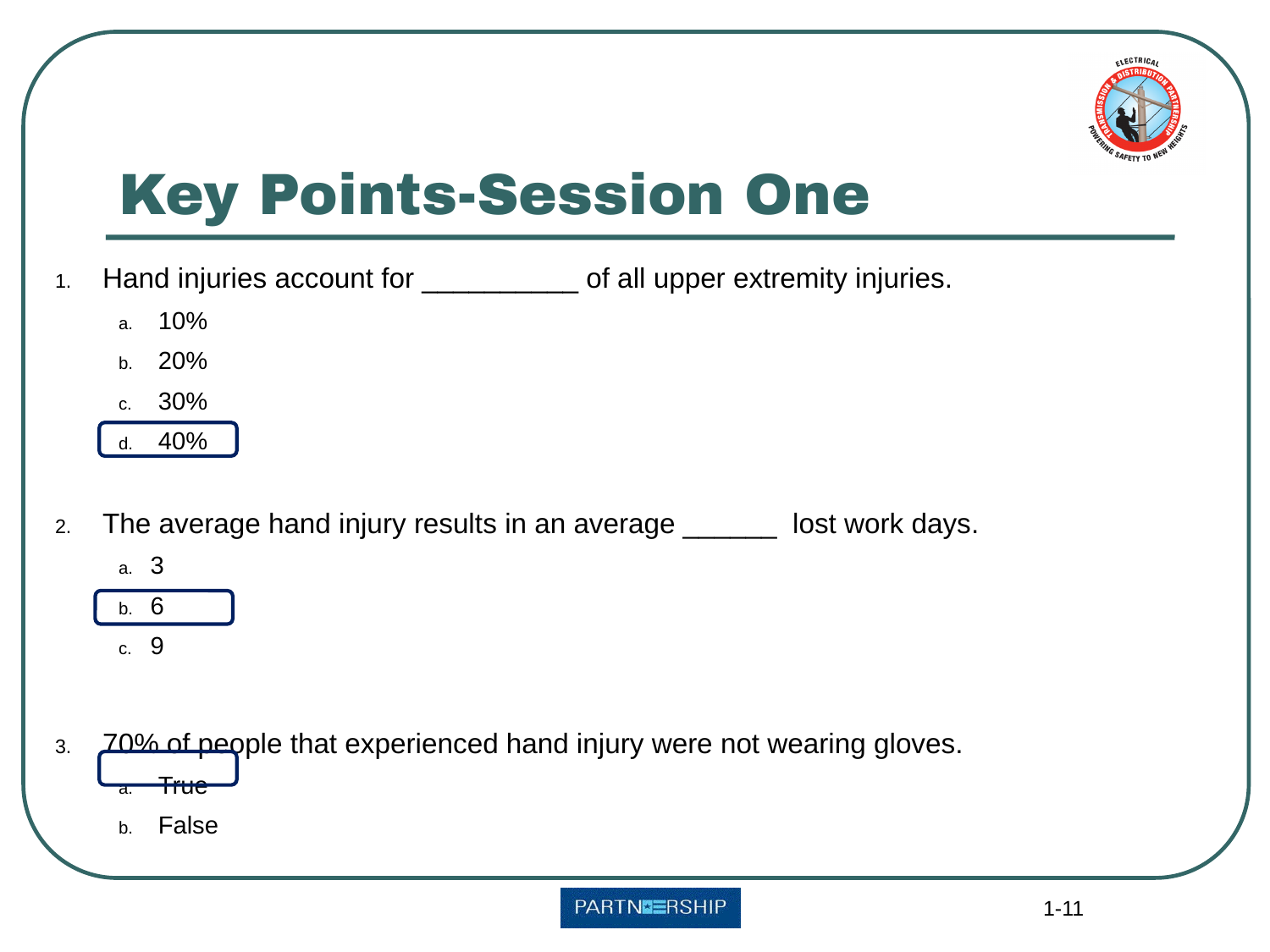

# Key Points-Session One
Hand injuries account for __________ of all upper extremity injuries.
10%
20%
30%
40%

The average hand injury results in an average ______  lost work days.
3
6
9

70% of people that experienced hand injury were not wearing gloves.
True
False

1-11